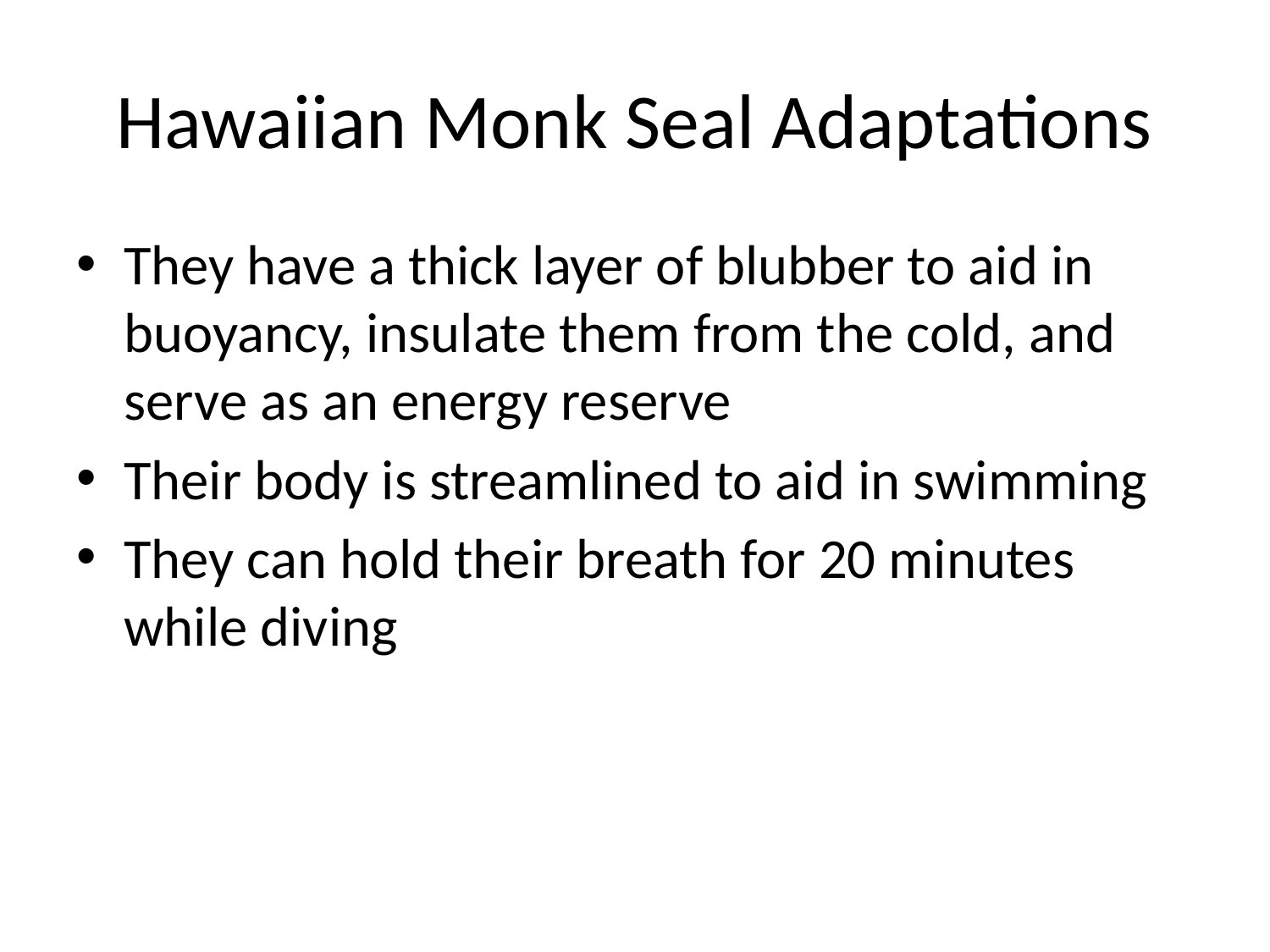

# Hawaiian Monk Seal Adaptations
They have a thick layer of blubber to aid in buoyancy, insulate them from the cold, and serve as an energy reserve
Their body is streamlined to aid in swimming
They can hold their breath for 20 minutes while diving